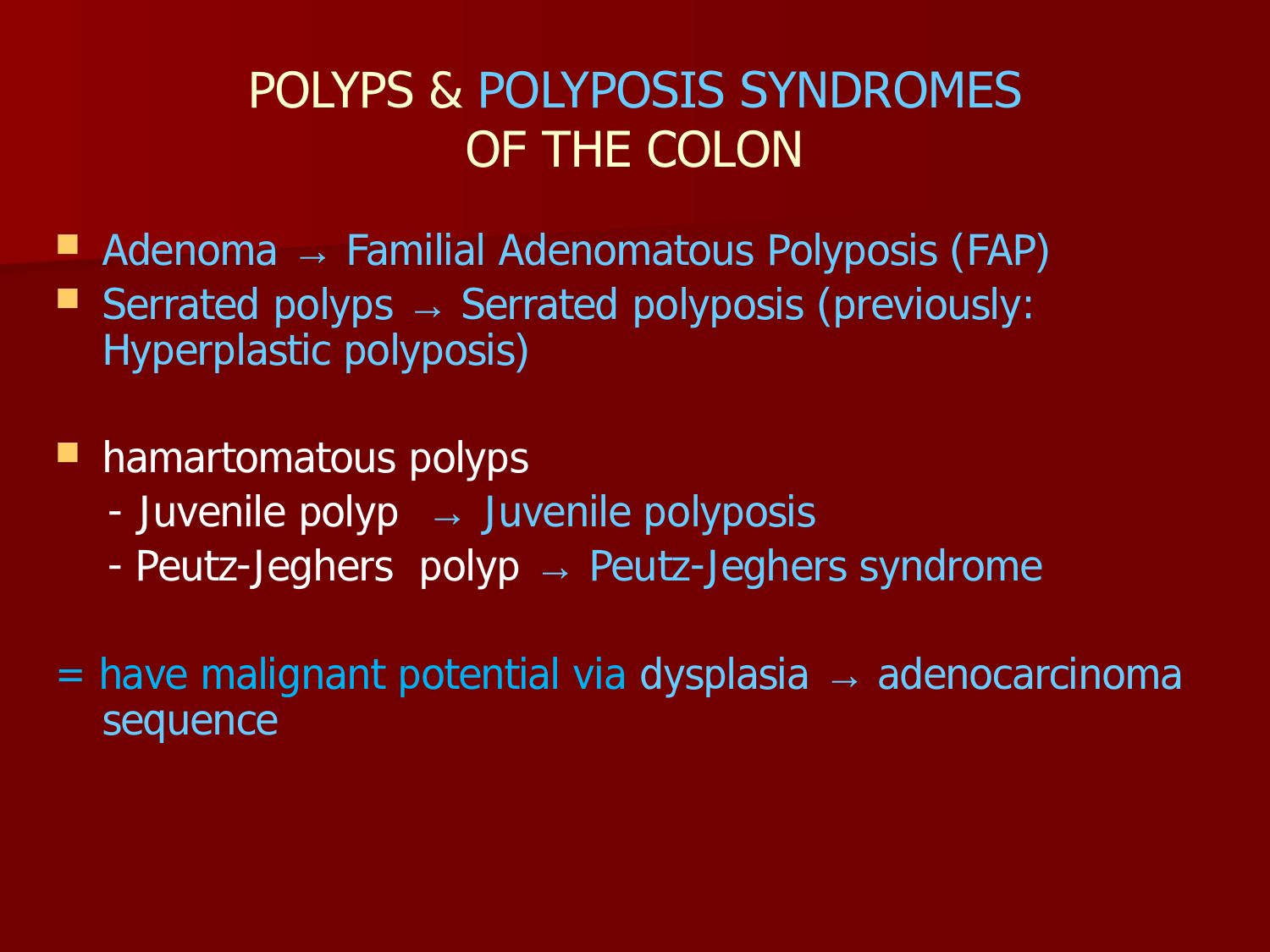

# POLYPS & POLYPOSIS SYNDROMES OF THE COLON
Adenoma → Familial Adenomatous Polyposis (FAP)
Serrated polyps → Serrated polyposis (previously: Hyperplastic polyposis)

hamartomatous polyps
    - Juvenile polyp  → Juvenile polyposis
    - Peutz-Jeghers  polyp → Peutz-Jeghers syndrome

= have malignant potential via dysplasia → adenocarcinoma sequence